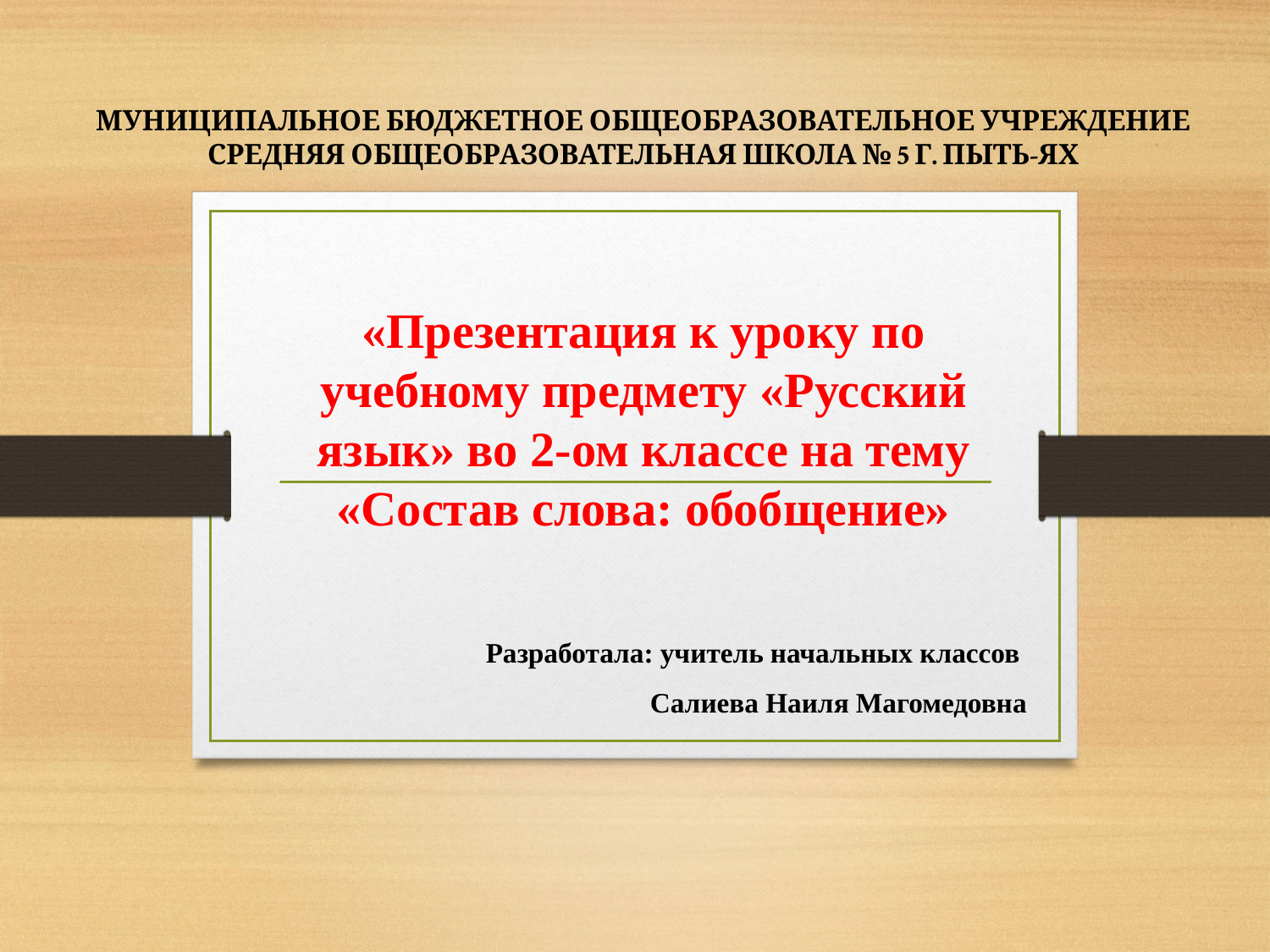

МУНИЦИПАЛЬНОЕ БЮДЖЕТНОЕ ОБЩЕОБРАЗОВАТЕЛЬНОЕ УЧРЕЖДЕНИЕ
СРЕДНЯЯ ОБЩЕОБРАЗОВАТЕЛЬНАЯ ШКОЛА № 5 Г. ПЫТЬ-ЯХ
# «Презентация к уроку по учебному предмету «Русский язык» во 2-ом классе на тему «Состав слова: обобщение»
Разработала: учитель начальных классов
Салиева Наиля Магомедовна